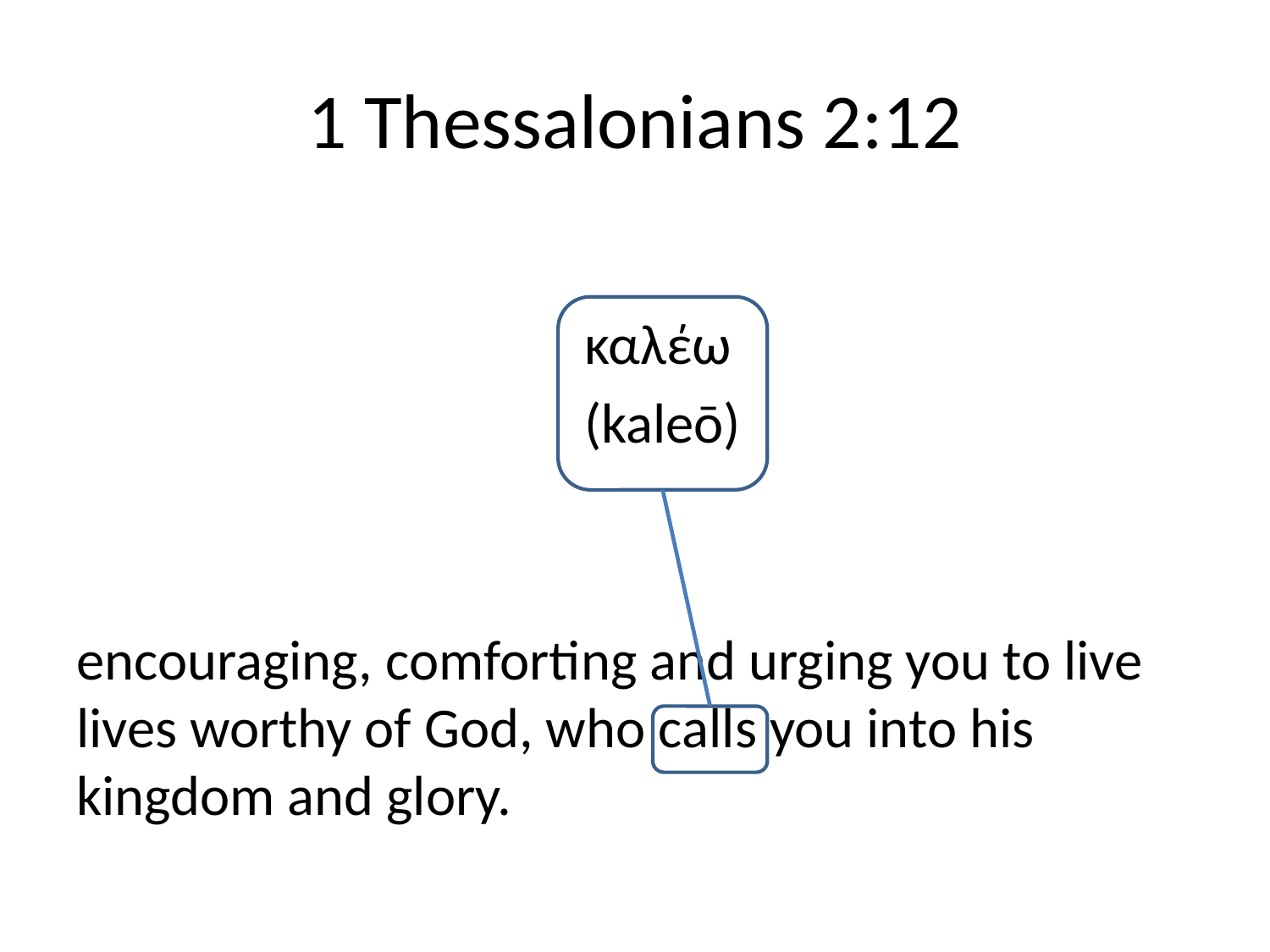

# 1 Thessalonians 2:12

				καλέω
				(kaleō)

encouraging, comforting and urging you to live lives worthy of God, who calls you into his kingdom and glory.